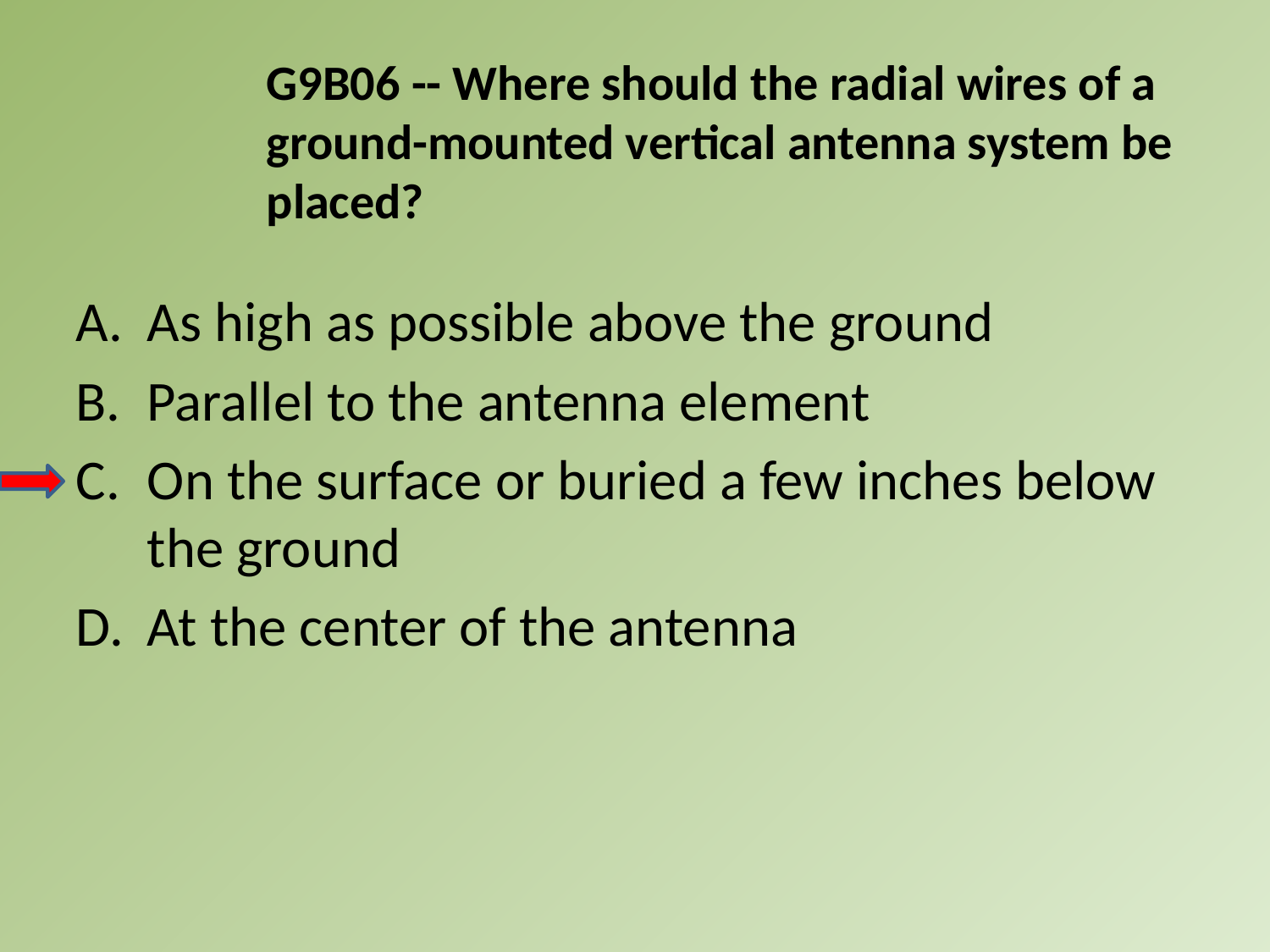

G9B06 -- Where should the radial wires of a ground-mounted vertical antenna system be placed?
A.	As high as possible above the ground
B.	Parallel to the antenna element
C.	On the surface or buried a few inches below the ground
D.	At the center of the antenna